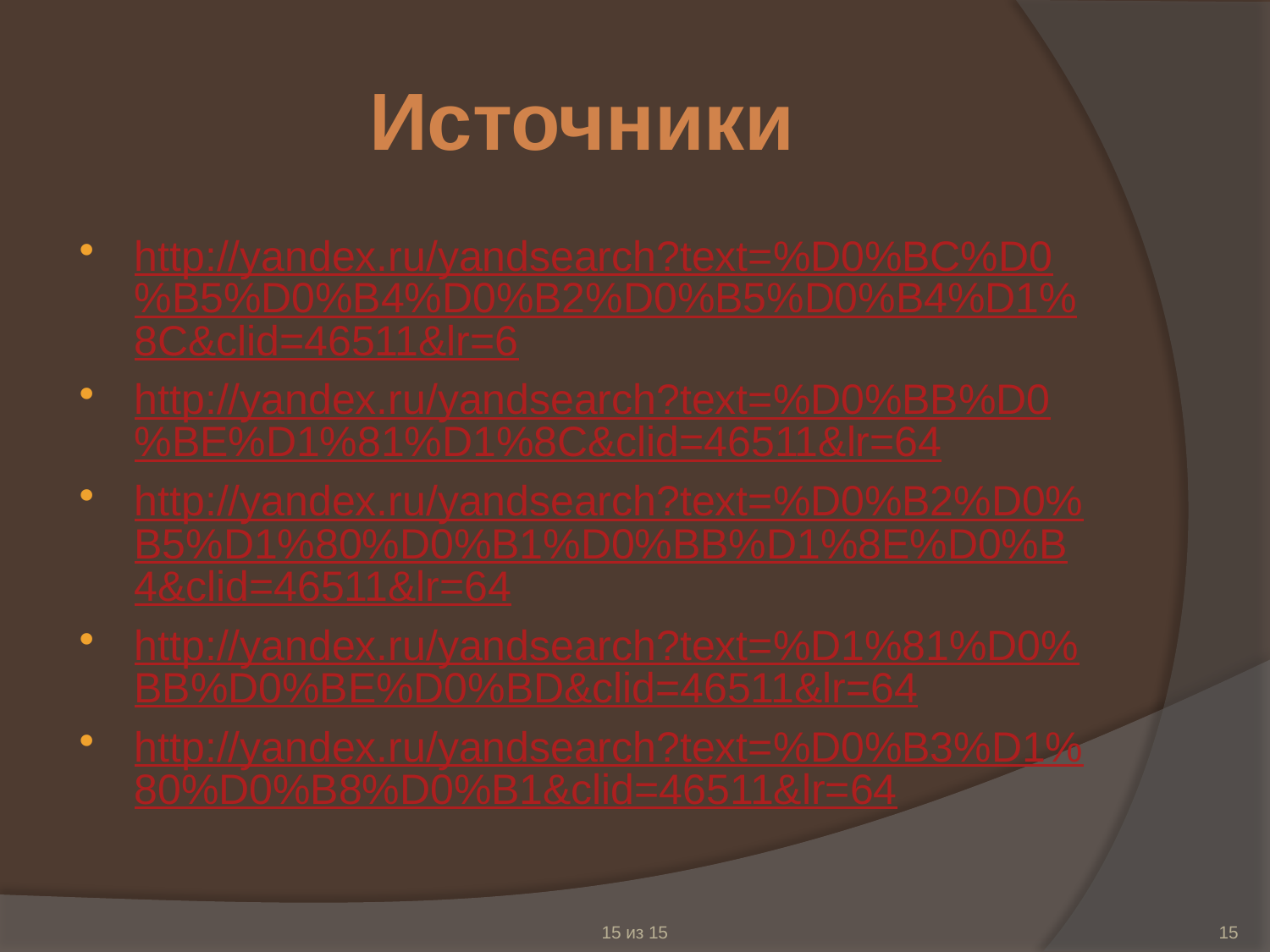

# Источники
http://yandex.ru/yandsearch?text=%D0%BC%D0%B5%D0%B4%D0%B2%D0%B5%D0%B4%D1%8C&clid=46511&lr=6
http://yandex.ru/yandsearch?text=%D0%BB%D0%BE%D1%81%D1%8C&clid=46511&lr=64
http://yandex.ru/yandsearch?text=%D0%B2%D0%B5%D1%80%D0%B1%D0%BB%D1%8E%D0%B4&clid=46511&lr=64
http://yandex.ru/yandsearch?text=%D1%81%D0%BB%D0%BE%D0%BD&clid=46511&lr=64
http://yandex.ru/yandsearch?text=%D0%B3%D1%80%D0%B8%D0%B1&clid=46511&lr=64

15 из 15
15